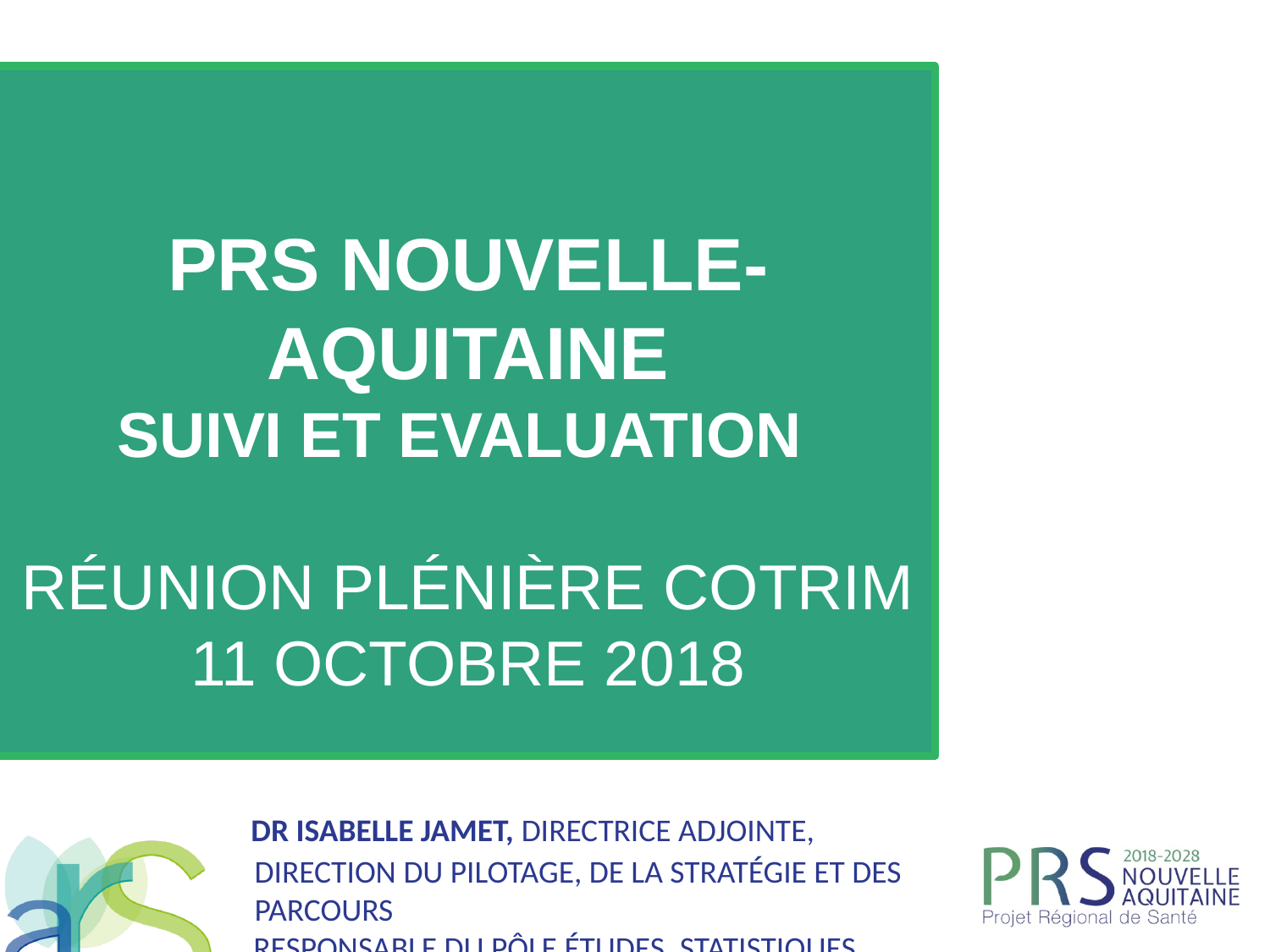

# PRS Nouvelle-Aquitaine Suivi et Evaluation Réunion Plénière COTRIM 11 octobre 2018
   Dr Isabelle Jamet, Directrice adjointe,
	Direction du pilotage, de la stratégie et des parcours
     responsable du pôle études, statistiques, évaluation